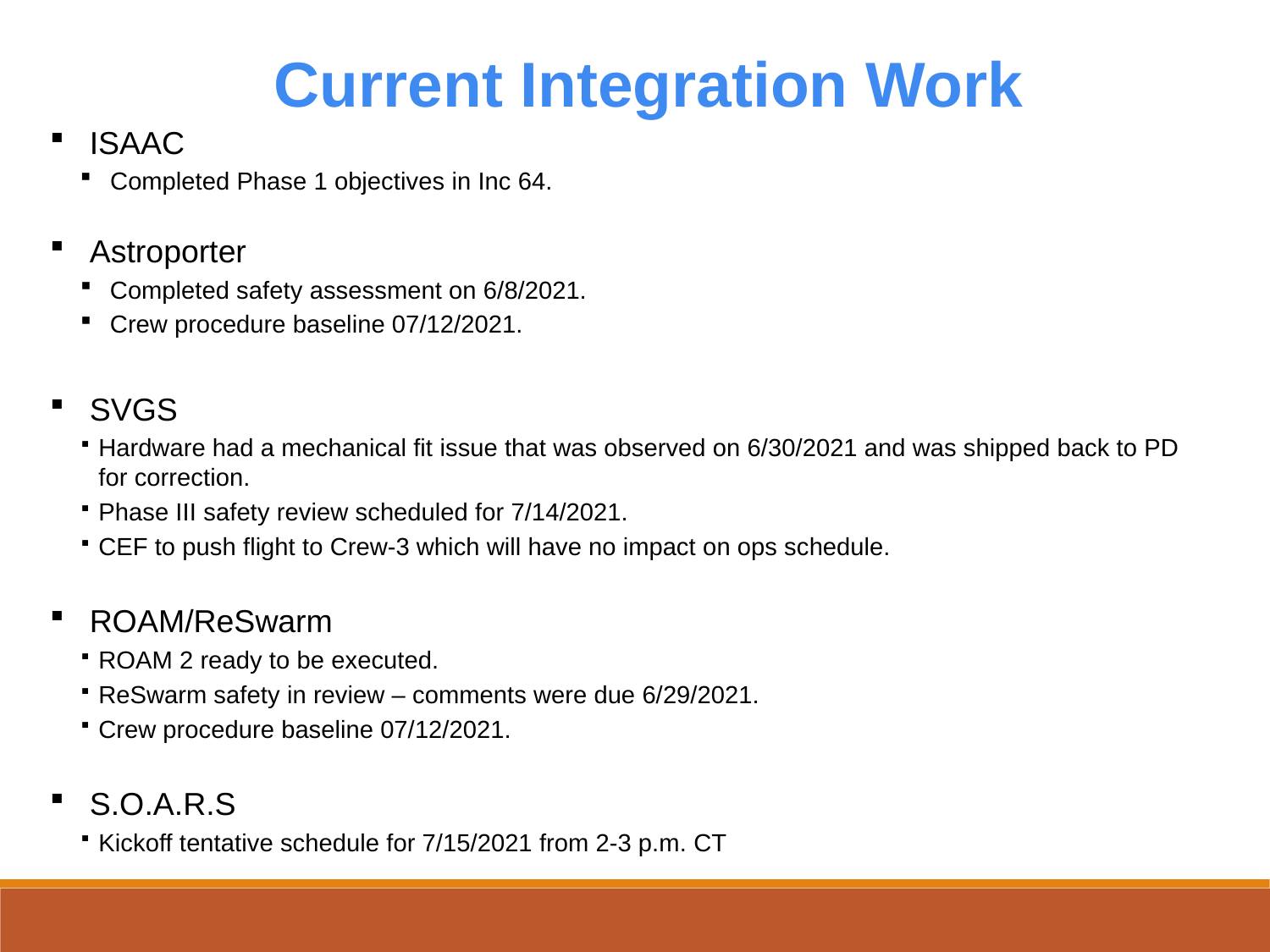

Current Integration Work
ISAAC
Completed Phase 1 objectives in Inc 64.

Astroporter
Completed safety assessment on 6/8/2021.
Crew procedure baseline 07/12/2021.

SVGS
Hardware had a mechanical fit issue that was observed on 6/30/2021 and was shipped back to PD for correction.
Phase III safety review scheduled for 7/14/2021.
CEF to push flight to Crew-3 which will have no impact on ops schedule.

ROAM/ReSwarm
ROAM 2 ready to be executed.
ReSwarm safety in review – comments were due 6/29/2021.
Crew procedure baseline 07/12/2021.

S.O.A.R.S
Kickoff tentative schedule for 7/15/2021 from 2-3 p.m. CT